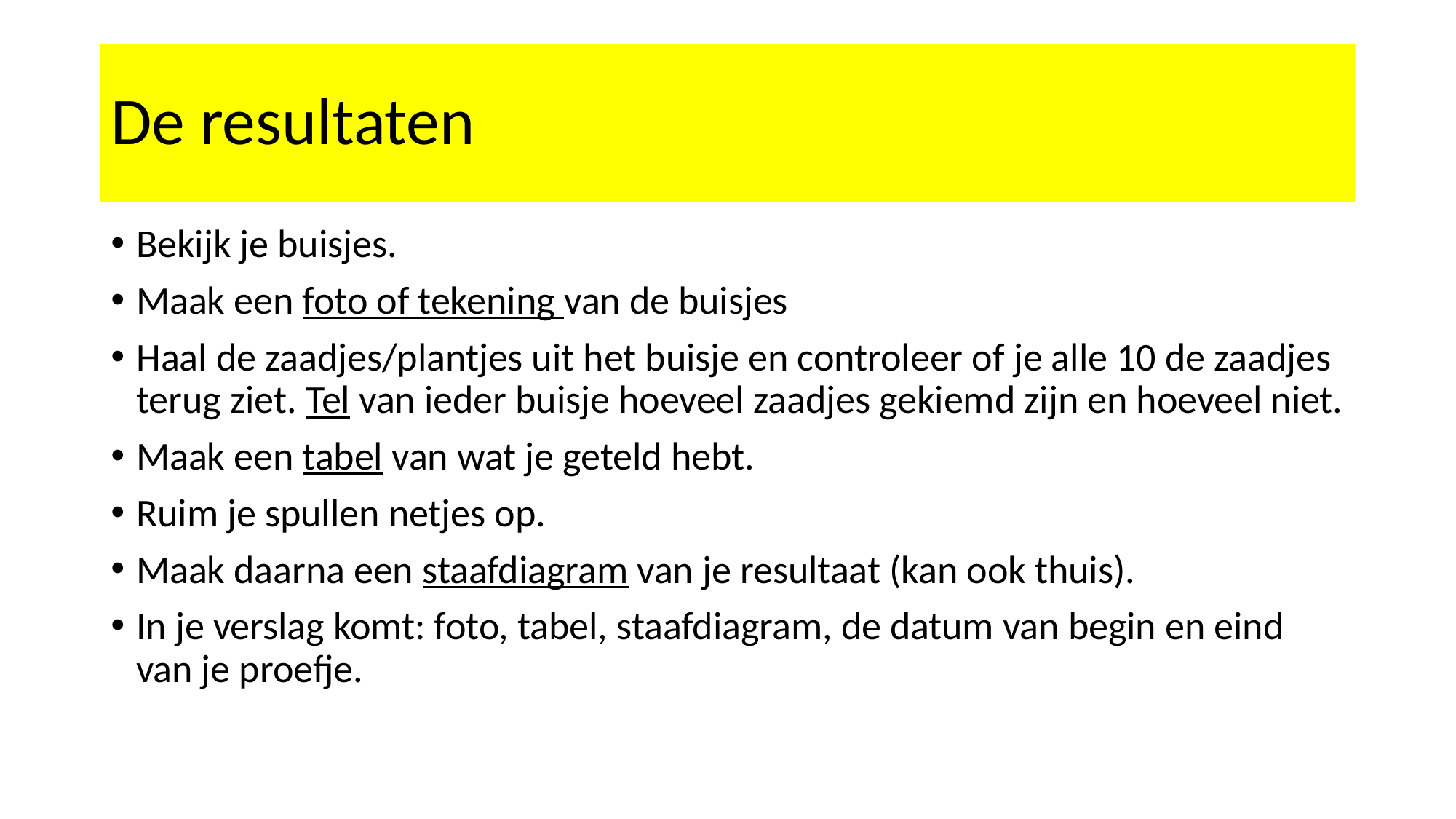

# De resultaten
Bekijk je buisjes.
Maak een foto of tekening van de buisjes
Haal de zaadjes/plantjes uit het buisje en controleer of je alle 10 de zaadjes terug ziet. Tel van ieder buisje hoeveel zaadjes gekiemd zijn en hoeveel niet.
Maak een tabel van wat je geteld hebt.
Ruim je spullen netjes op.
Maak daarna een staafdiagram van je resultaat (kan ook thuis).
In je verslag komt: foto, tabel, staafdiagram, de datum van begin en eind van je proefje.